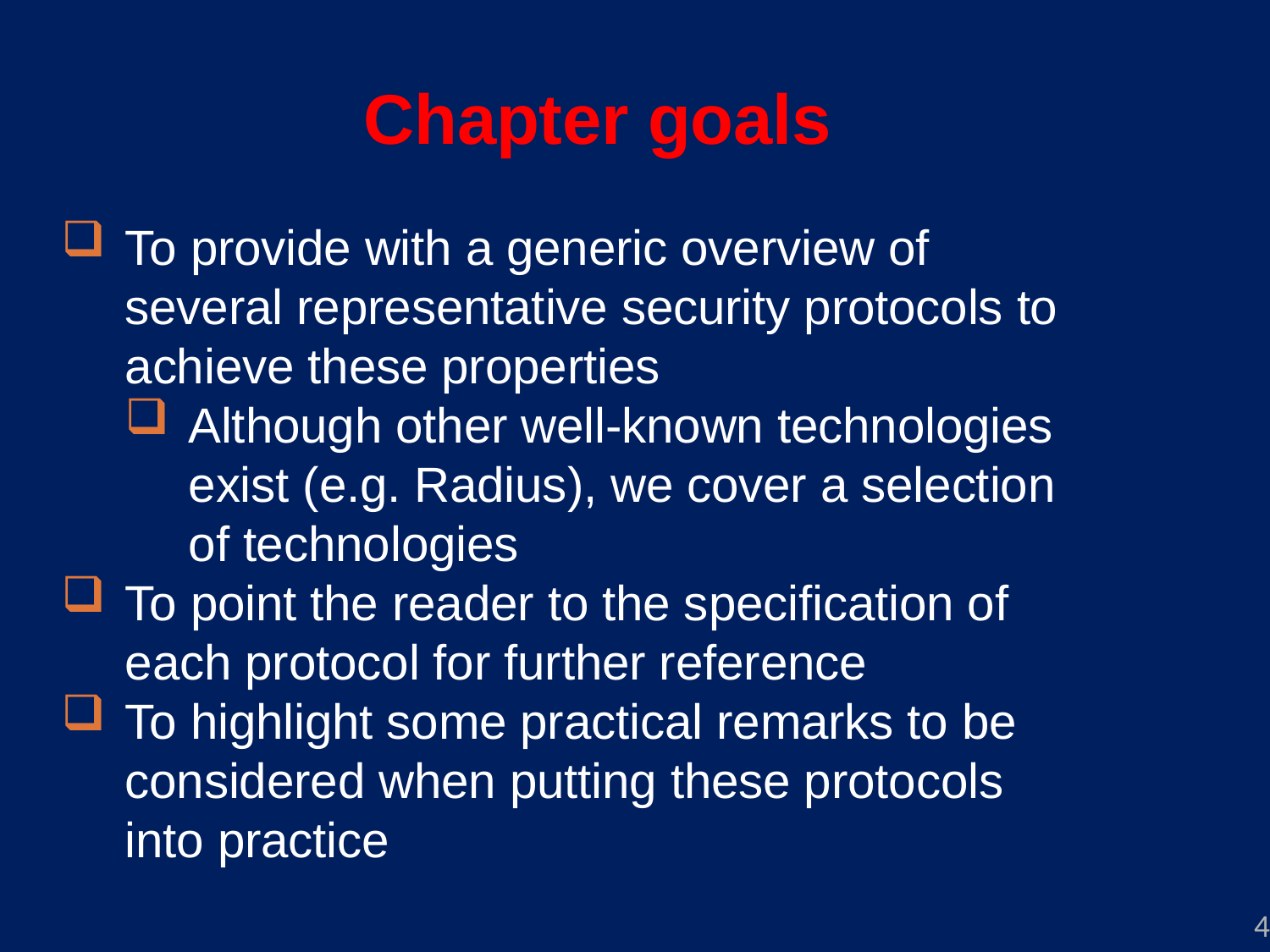

Chapter goals
To provide with a generic overview of several representative security protocols to achieve these properties
Although other well-known technologies exist (e.g. Radius), we cover a selection of technologies
To point the reader to the specification of each protocol for further reference
To highlight some practical remarks to be considered when putting these protocols into practice

4